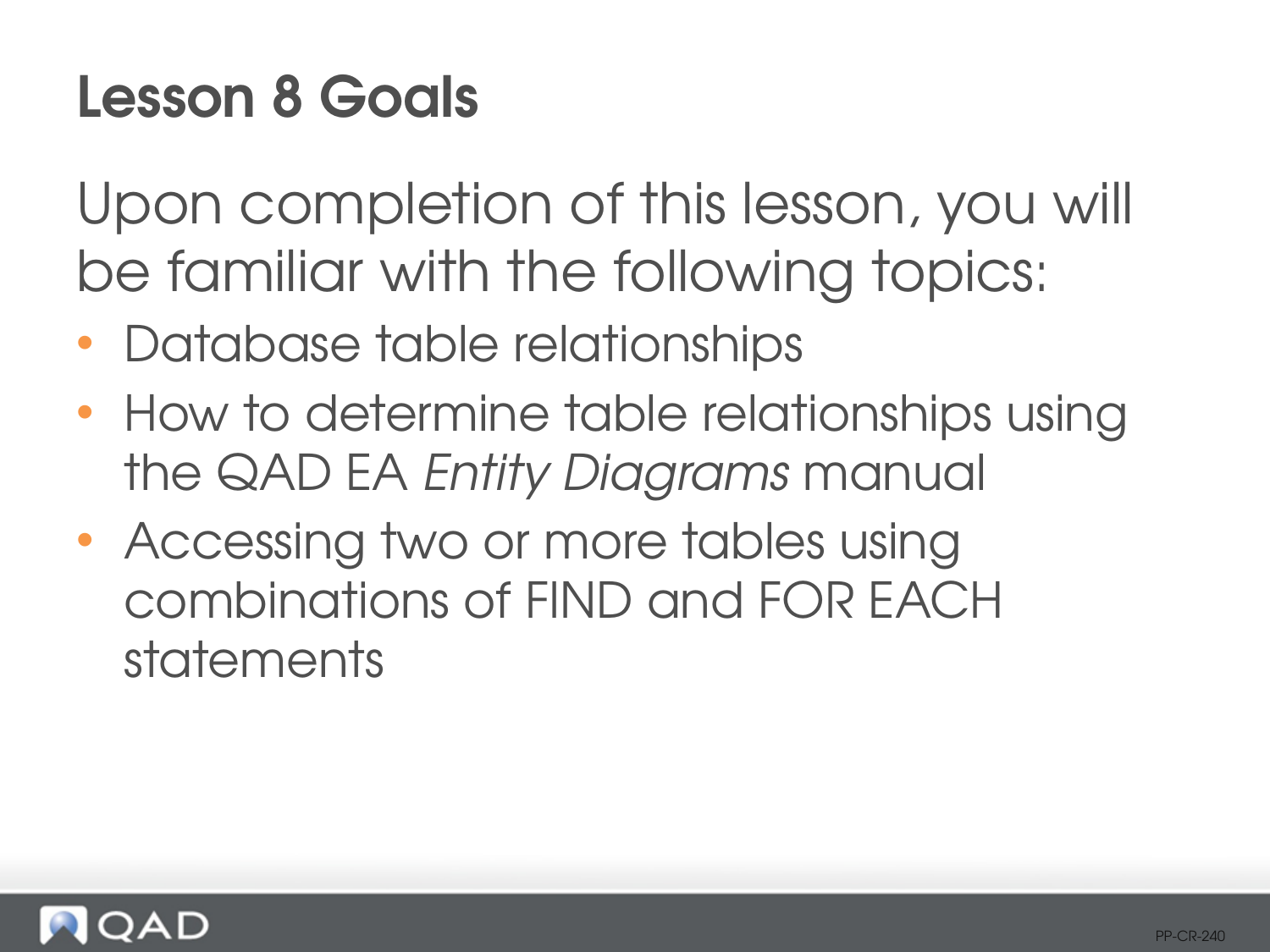

# Lesson 8 Goals
Upon completion of this lesson, you will be familiar with the following topics:
Database table relationships
How to determine table relationships using the QAD EA Entity Diagrams manual
Accessing two or more tables using combinations of FIND and FOR EACH statements

PP-CR-240